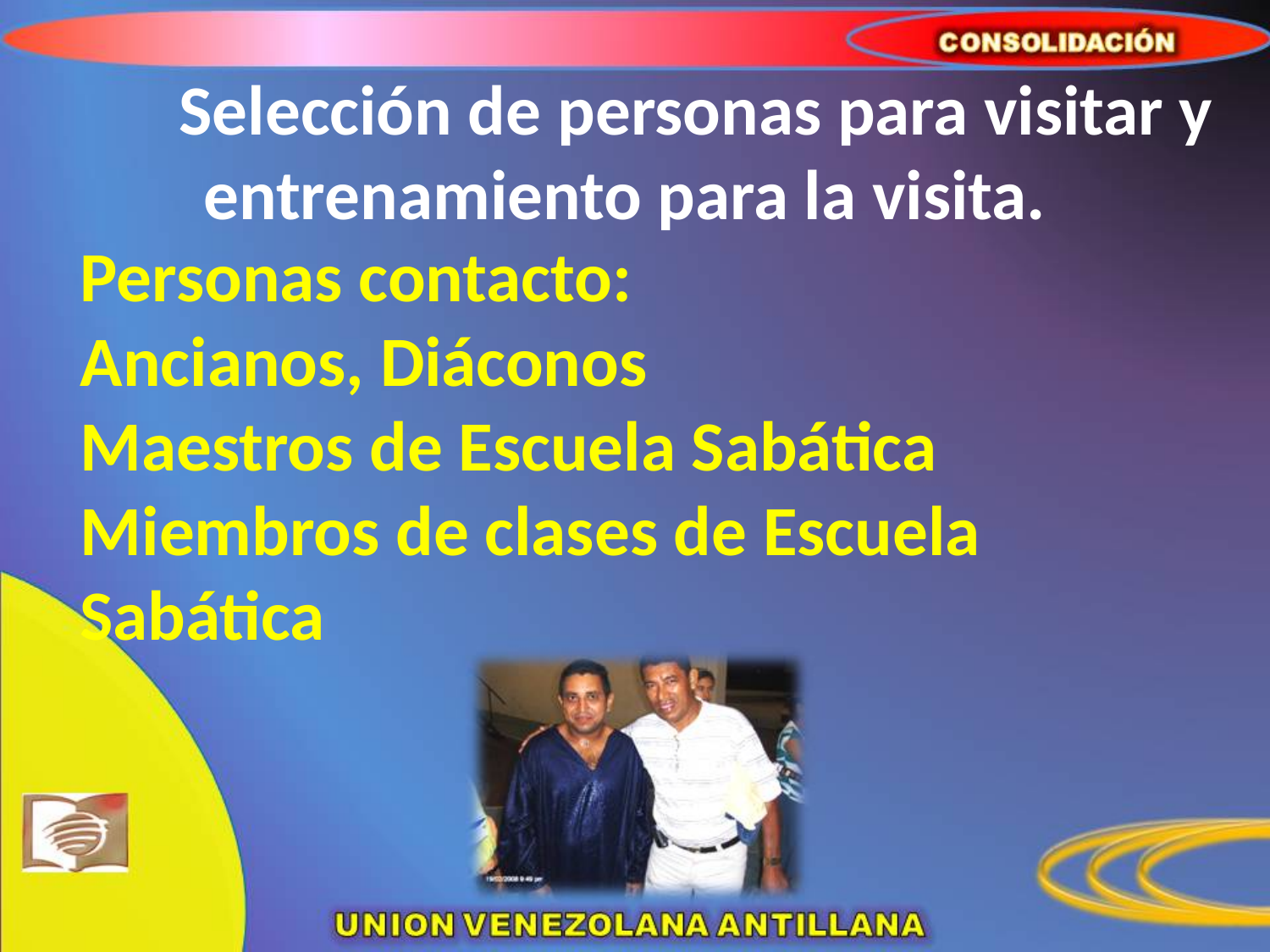

# Selección de personas para visitar y entrenamiento para la visita.
	Personas contacto:
Ancianos, Diáconos
Maestros de Escuela Sabática
Miembros de clases de Escuela Sabática